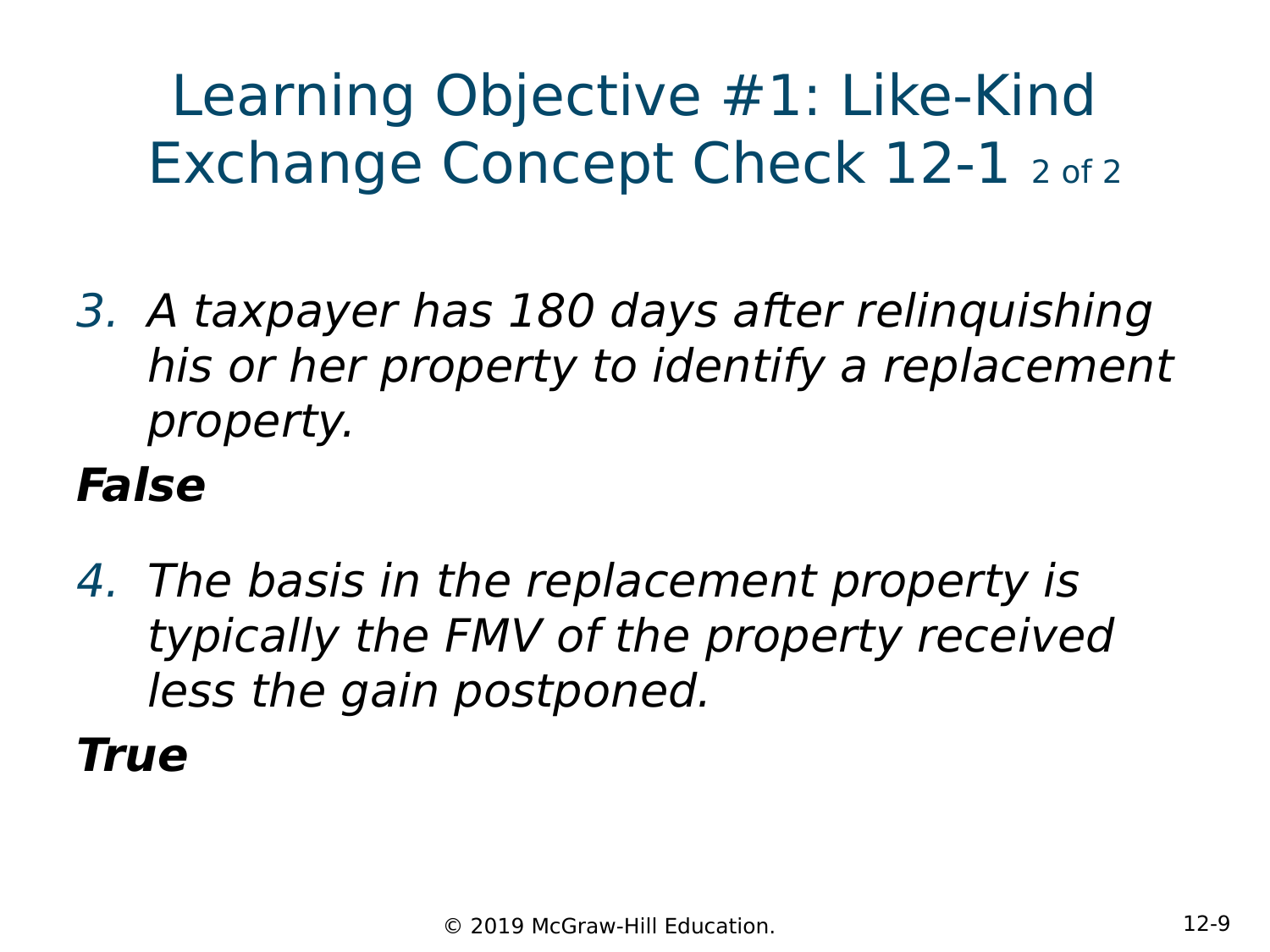

# Learning Objective #1: Like-Kind Exchange Concept Check 12-1 2 of 2
A taxpayer has 180 days after relinquishing his or her property to identify a replacement property.
False
The basis in the replacement property is typically the FMV of the property received less the gain postponed.
True